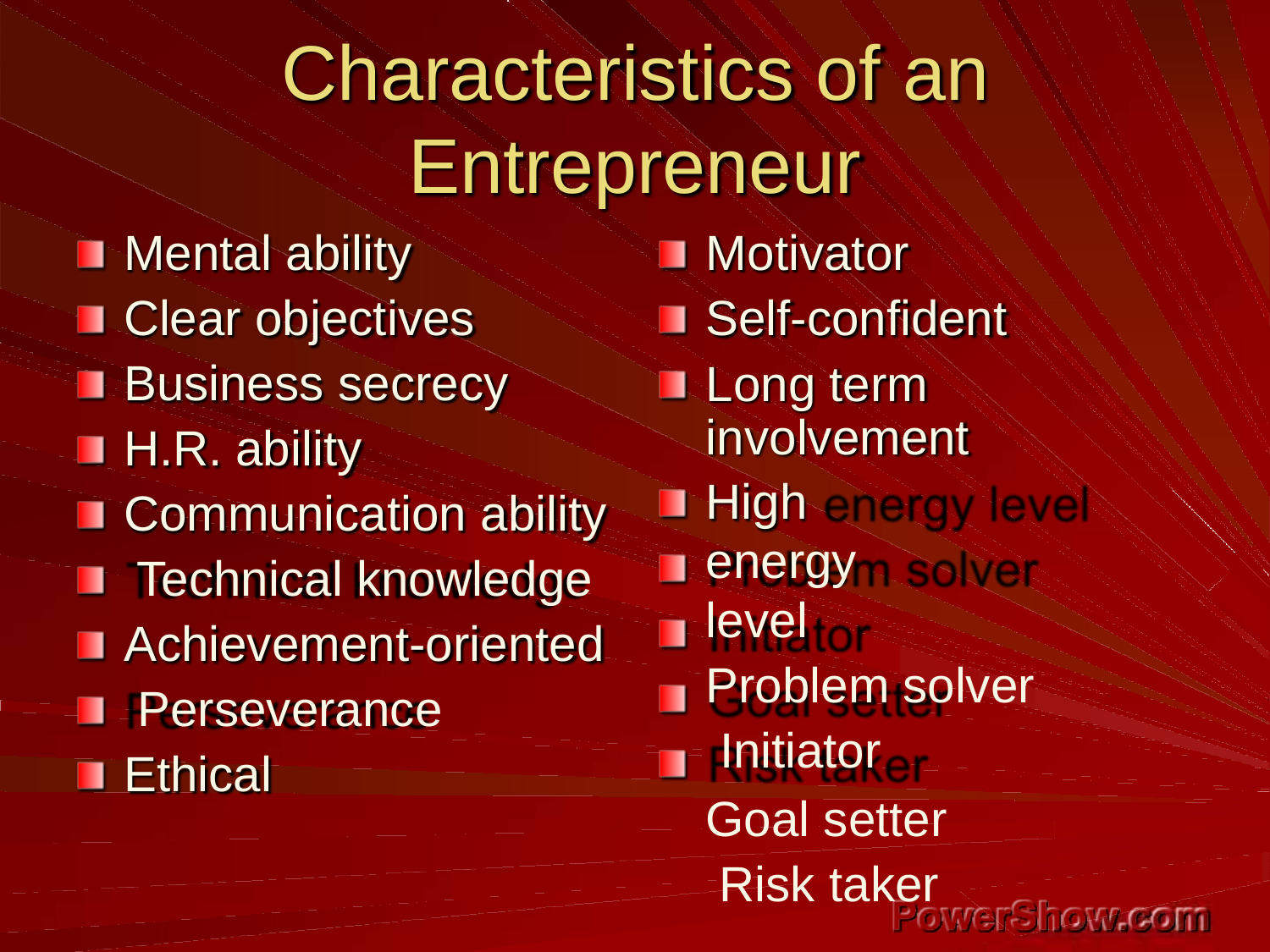

# Characteristics of an  Entrepreneur

Mental ability  Clear objectives  Business secrecy
H.R. ability  Communication ability  Technical knowledge  Achievement-oriented  Perseverance
Ethical
Motivator
Self-confident
Long term  involvement
High energy level
Problem solver  Initiator
Goal setter  Risk taker